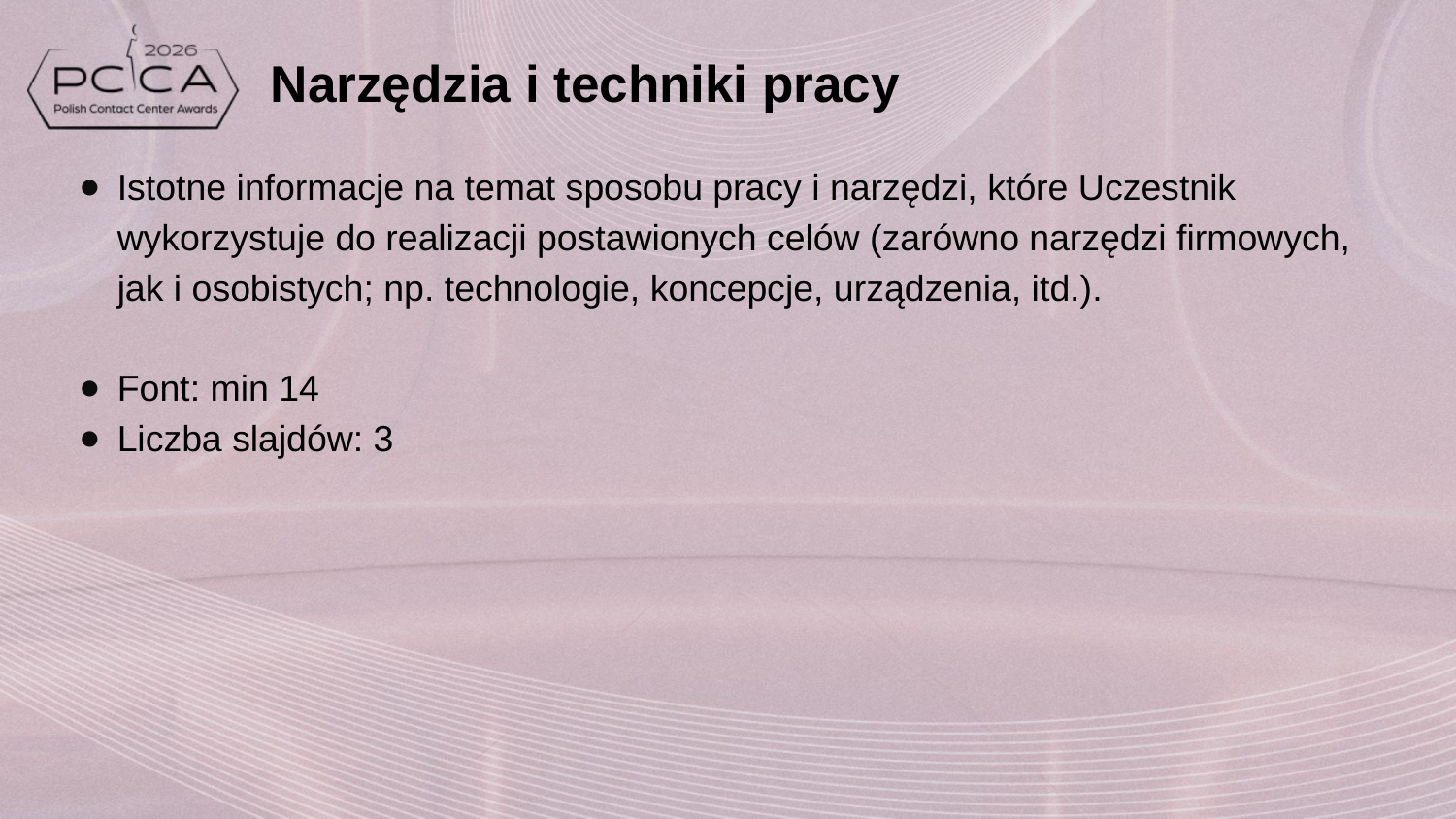

# Narzędzia i techniki pracy
Istotne informacje na temat sposobu pracy i narzędzi, które Uczestnik wykorzystuje do realizacji postawionych celów (zarówno narzędzi firmowych, jak i osobistych; np. technologie, koncepcje, urządzenia, itd.).

Font: min 14
Liczba slajdów: 3